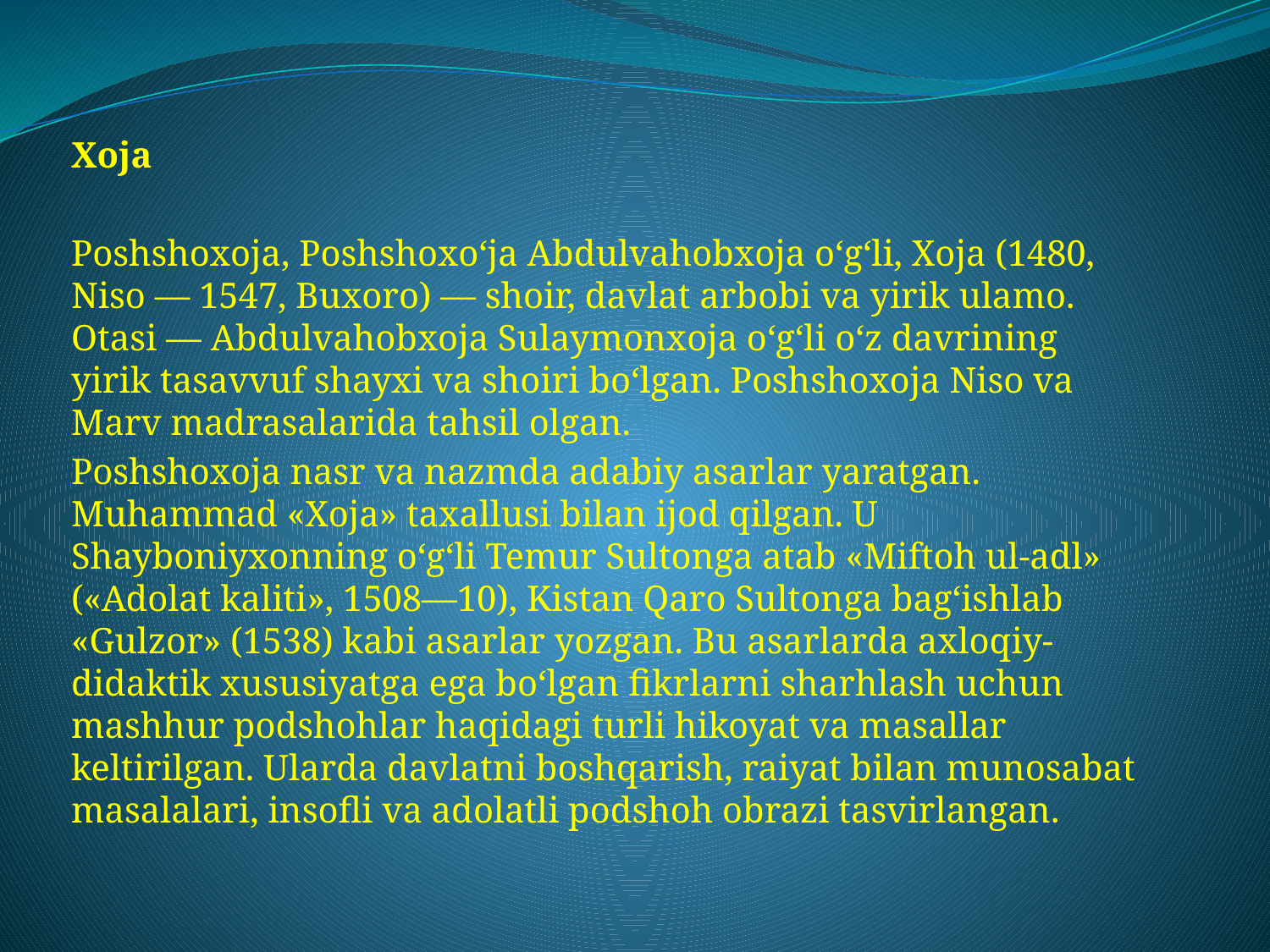

Xoja

Poshshoxoja, Poshshoxo‘ja Abdulvahobxoja o‘g‘li, Xoja (1480, Niso — 1547, Buxoro) — shoir, davlat arbobi va yirik ulamo. Otasi — Abdulvahobxoja Sulaymonxoja o‘g‘li o‘z davrining yirik tasavvuf shayxi va shoiri bo‘lgan. Poshshoxoja Niso va Marv madrasalarida tahsil olgan.
Poshshoxoja nasr va nazmda adabiy asarlar yaratgan. Muhammad «Xoja» taxallusi bilan ijod qilgan. U Shayboniyxonning o‘g‘li Temur Sultonga atab «Miftoh ul-adl» («Adolat kaliti», 1508—10), Kistan Qaro Sultonga bag‘ishlab «Gulzor» (1538) kabi asarlar yozgan. Bu asarlarda axloqiy-didaktik xususiyatga ega bo‘lgan fikrlarni sharhlash uchun mashhur podshohlar haqidagi turli hikoyat va masallar keltirilgan. Ularda davlatni boshqarish, raiyat bilan munosabat masalalari, insofli va adolatli podshoh obrazi tasvirlangan.